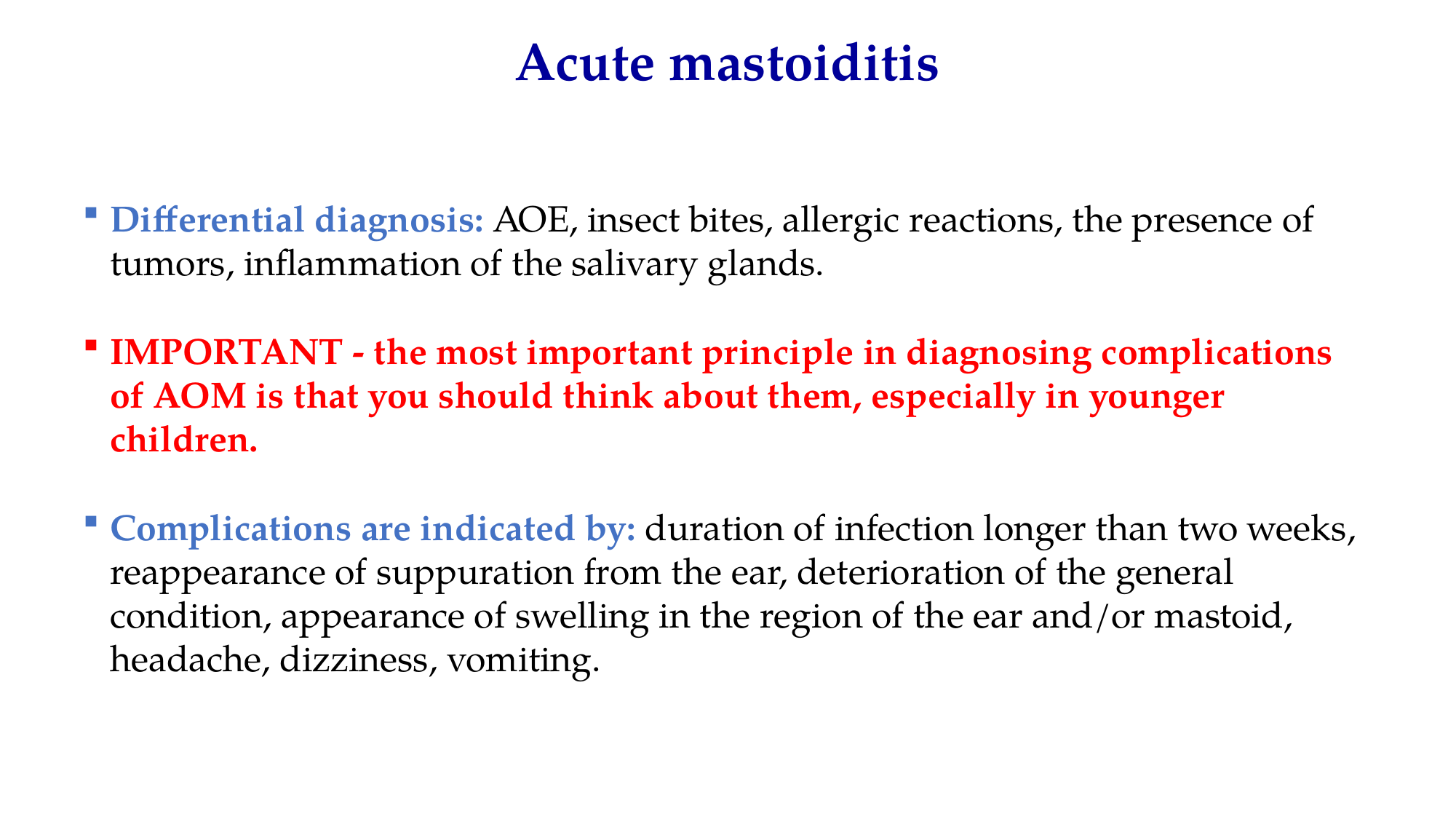

Acute mastoiditis
Differential diagnosis: AOE, insect bites, allergic reactions, the presence of tumors, inflammation of the salivary glands.

IMPORTANT - the most important principle in diagnosing complications of AOM is that you should think about them, especially in younger children.

Complications are indicated by: duration of infection longer than two weeks, reappearance of suppuration from the ear, deterioration of the general condition, appearance of swelling in the region of the ear and/or mastoid, headache, dizziness, vomiting.